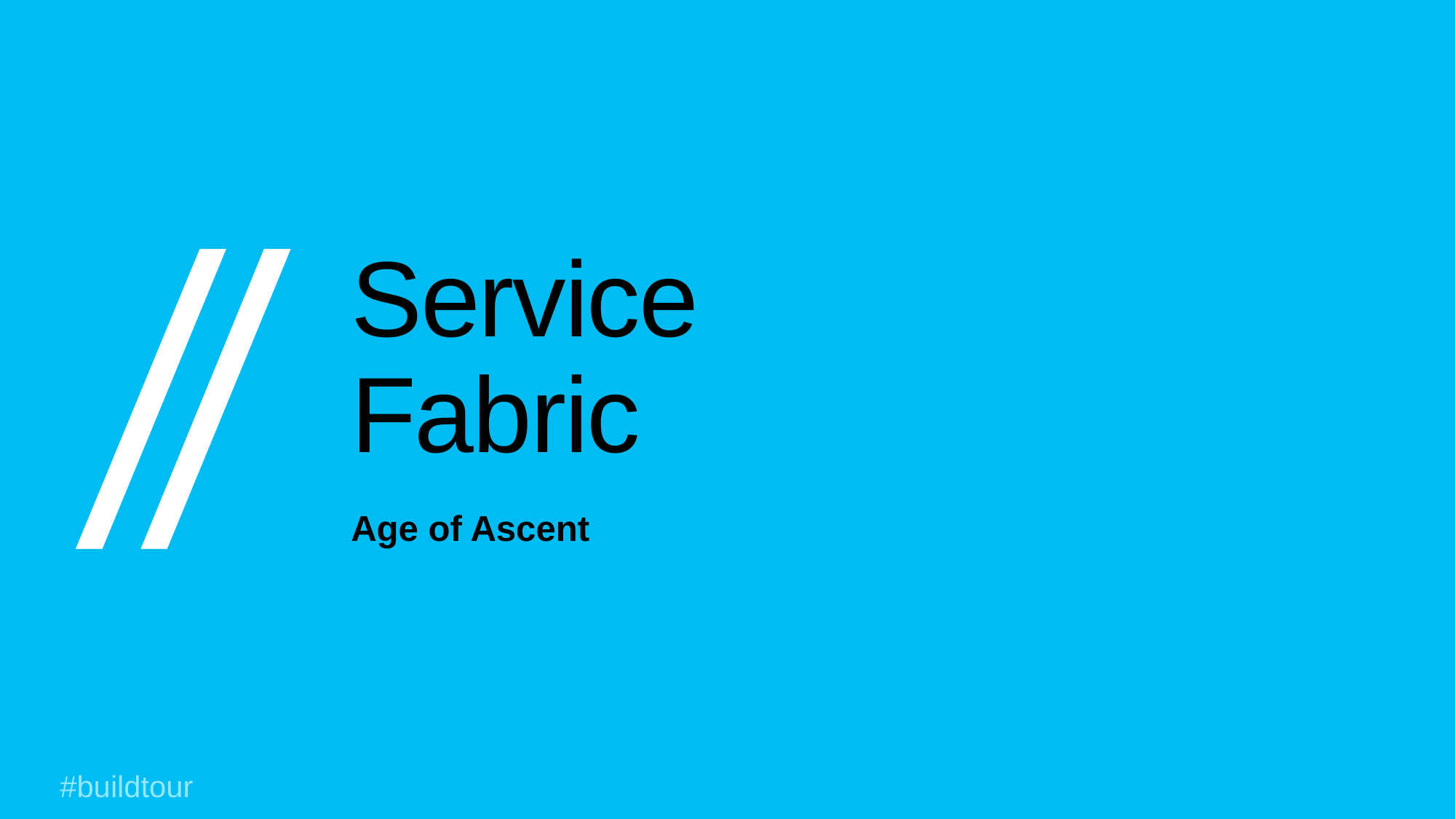

# Service Fabric
Age of Ascent
#buildtour